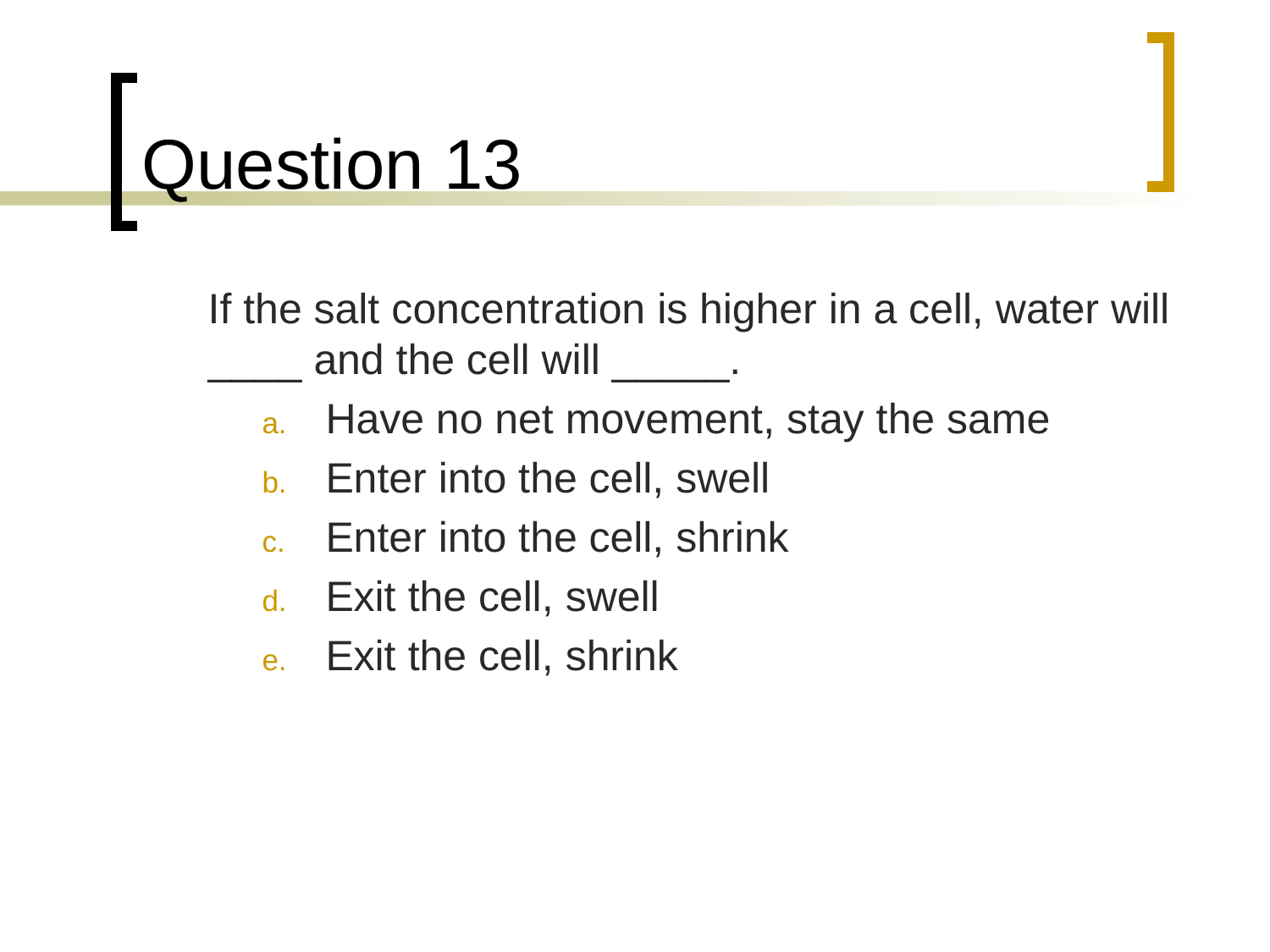

# Question 13
	If the salt concentration is higher in a cell, water will ____ and the cell will _____.
Have no net movement, stay the same
Enter into the cell, swell
Enter into the cell, shrink
Exit the cell, swell
Exit the cell, shrink